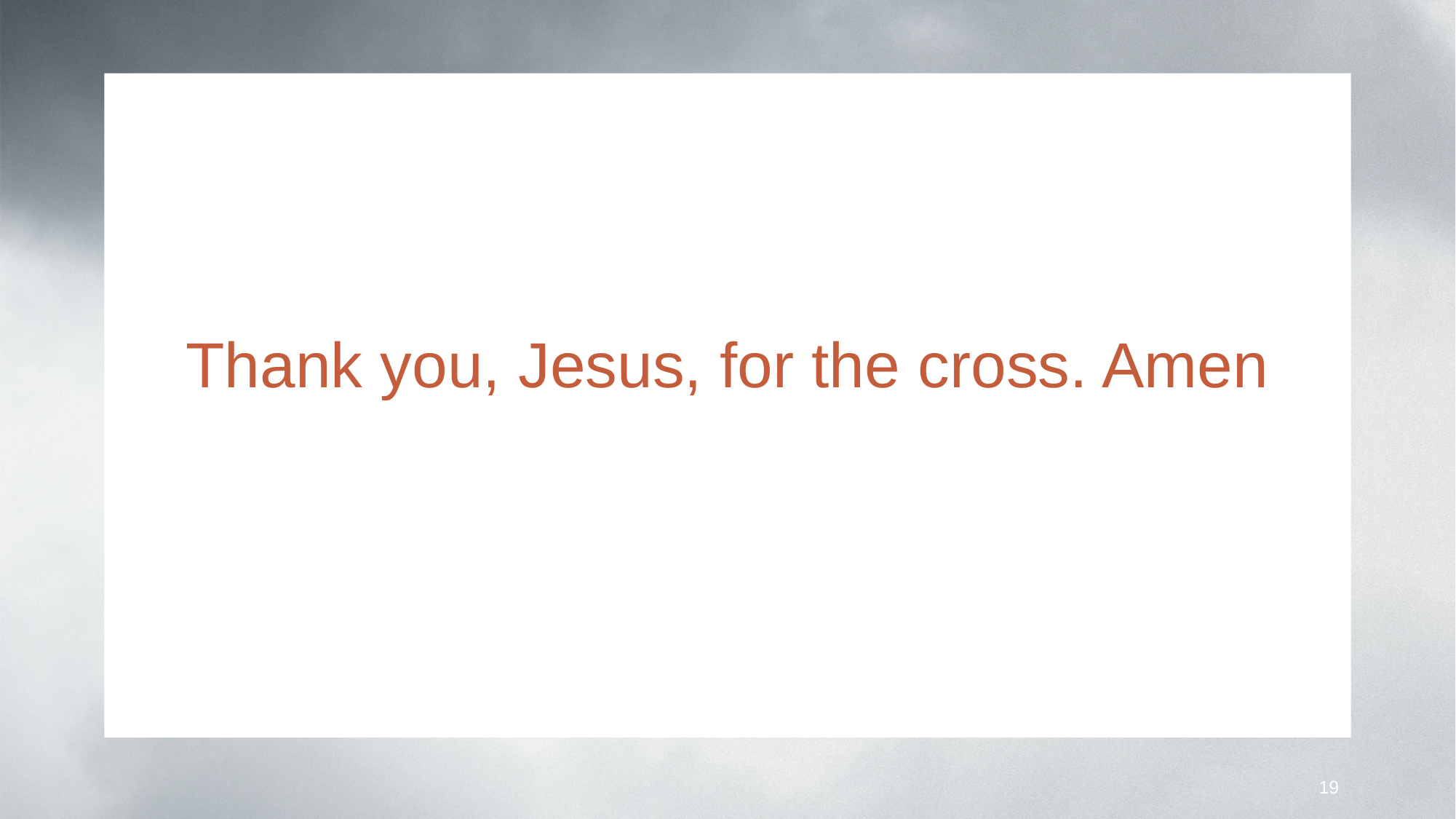

Thank you, Jesus, for the cross. Amen
19